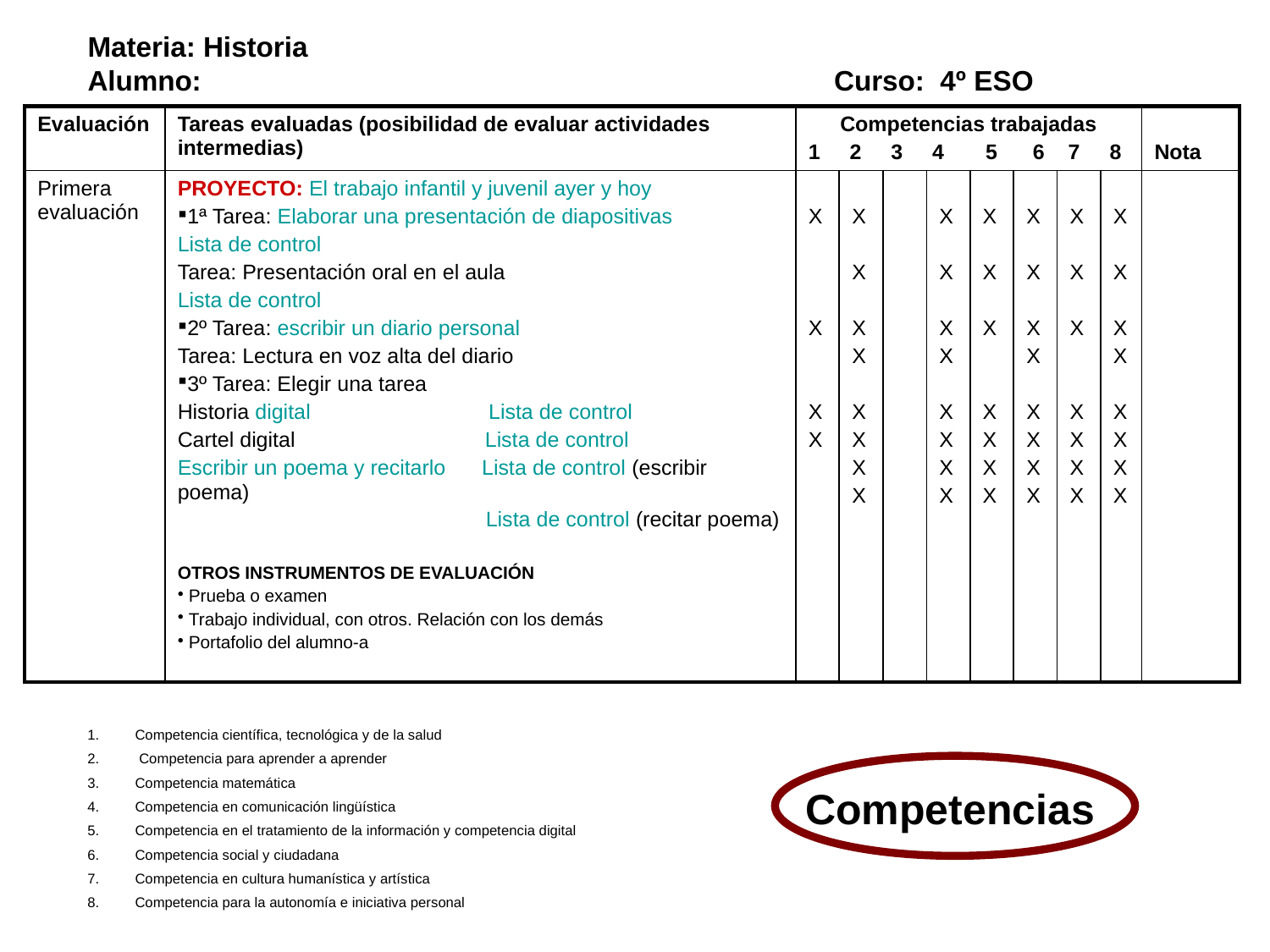

Materia: Historia
Alumno:                                                                                 Curso:  4º ESO
| Evaluación | Tareas evaluadas (posibilidad de evaluar actividades intermedias) | Competencias trabajadas 1 2 3 4 5 6 7 8 |  |  |  |  |  |  |  | Nota |
| --- | --- | --- | --- | --- | --- | --- | --- | --- | --- | --- |
| Primera evaluación | PROYECTO: El trabajo infantil y juvenil ayer y hoy 1ª Tarea: Elaborar una presentación de diapositivas Lista de control Tarea: Presentación oral en el aula Lista de control 2º Tarea: escribir un diario personal Tarea: Lectura en voz alta del diario 3º Tarea: Elegir una tarea Historia digital Lista de control Cartel digital Lista de control Escribir un poema y recitarlo Lista de control (escribir poema) Lista de control (recitar poema) OTROS INSTRUMENTOS DE EVALUACIÓN Prueba o examen Trabajo individual, con otros. Relación con los demás Portafolio del alumno-a | X X X X | X X X X X X X X |  | X X X X X X X X | X X X X X X X | X X X X X X X X | X X X X X X X | X X X X X X X X |  |

Competencia científica, tecnológica y de la salud
 Competencia para aprender a aprender
Competencia matemática
Competencia en comunicación lingüística
Competencia en el tratamiento de la información y competencia digital
Competencia social y ciudadana
Competencia en cultura humanística y artística
Competencia para la autonomía e iniciativa personal

Competencias